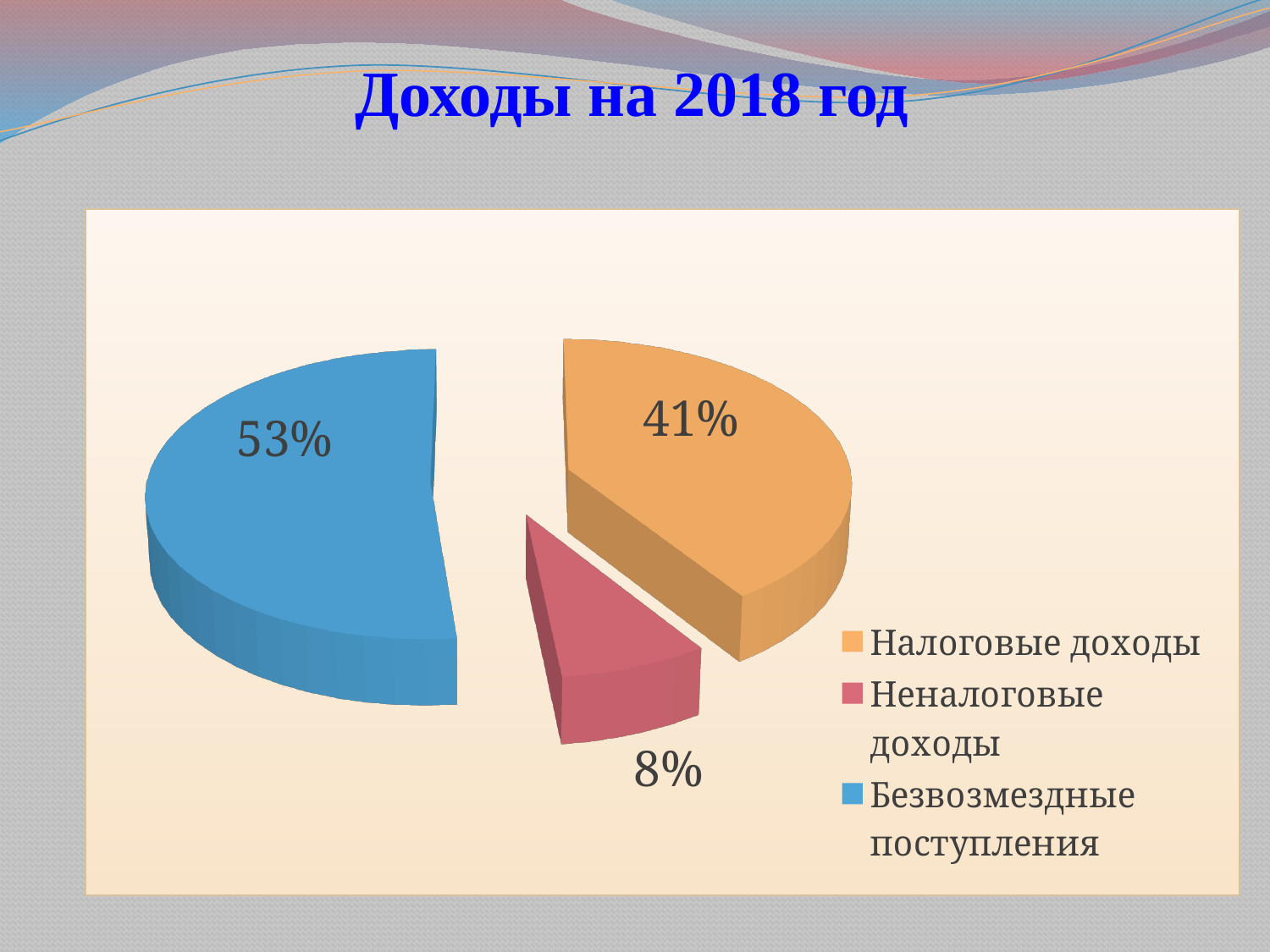

# Доходы на 2018 год

[unsupported chart]